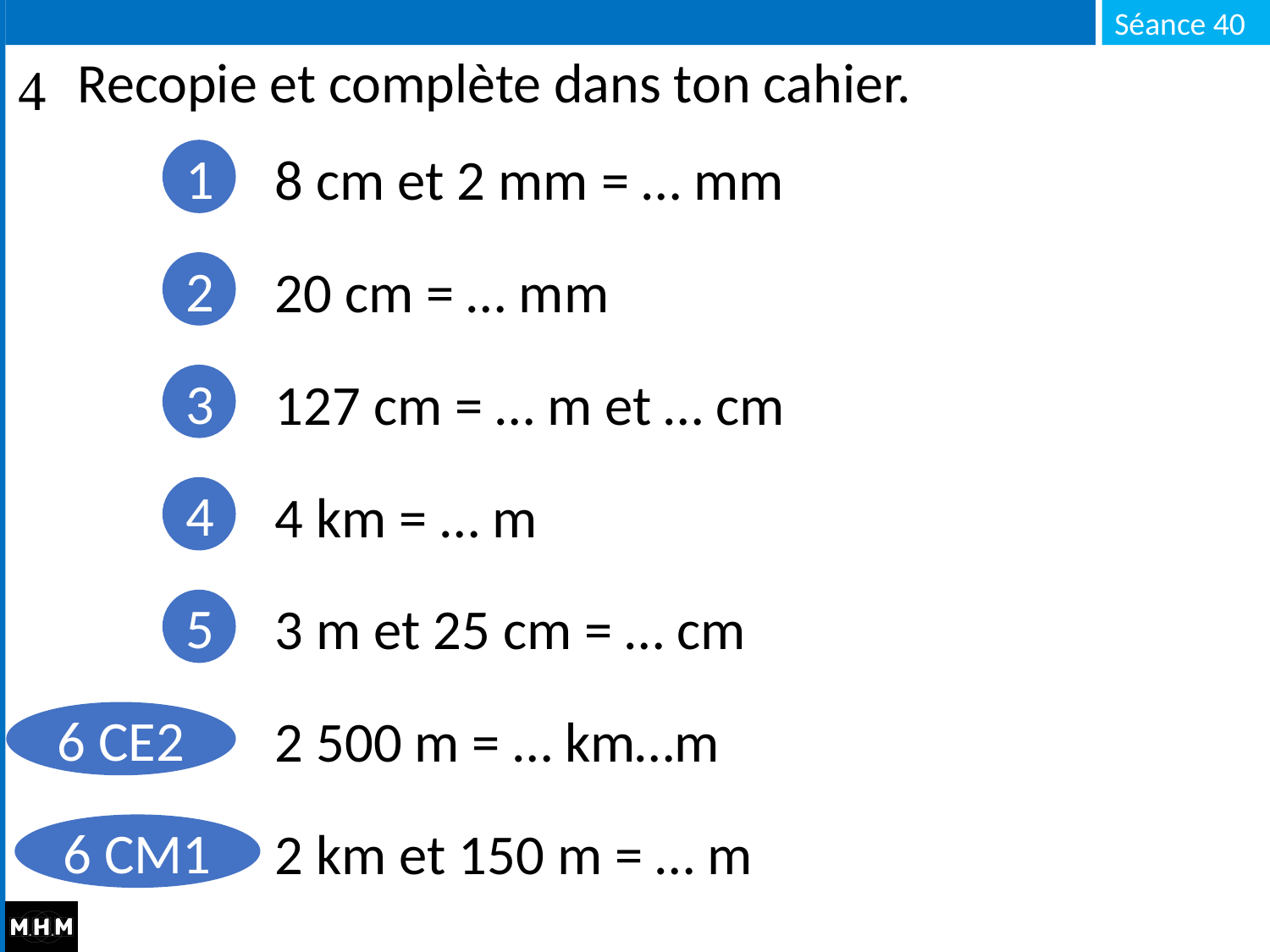

# Recopie et complète dans ton cahier.
8 cm et 2 mm = … mm
1
20 cm = … mm
2
127 cm = … m et … cm
3
4 km = … m
4
3 m et 25 cm = … cm
5
2 500 m = … km…m
6 CE2
2 km et 150 m = … m
6 CM1